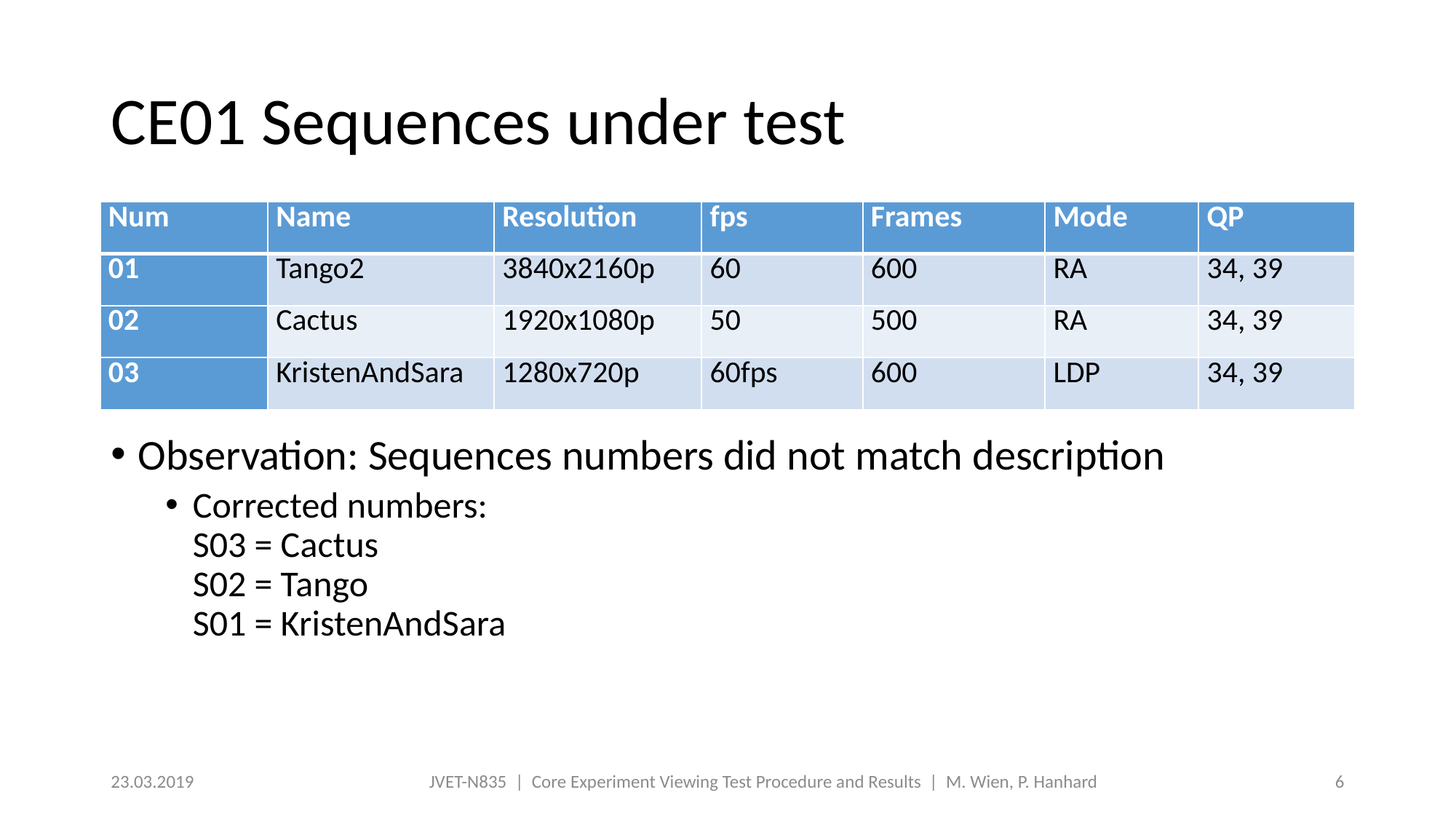

# CE01 Sequences under test
| Num | Name | Resolution | fps | Frames | Mode | QP |
| --- | --- | --- | --- | --- | --- | --- |
| 01 | Tango2 | 3840x2160p | 60 | 600 | RA | 34, 39 |
| 02 | Cactus | 1920x1080p | 50 | 500 | RA | 34, 39 |
| 03 | KristenAndSara | 1280x720p | 60fps | 600 | LDP | 34, 39 |
Observation: Sequences numbers did not match description
Corrected numbers:
S03 = Cactus
S02 = Tango
S01 = KristenAndSara

23.03.2019
JVET-N835  |  Core Experiment Viewing Test Procedure and Results  |  M. Wien, P. Hanhard
6